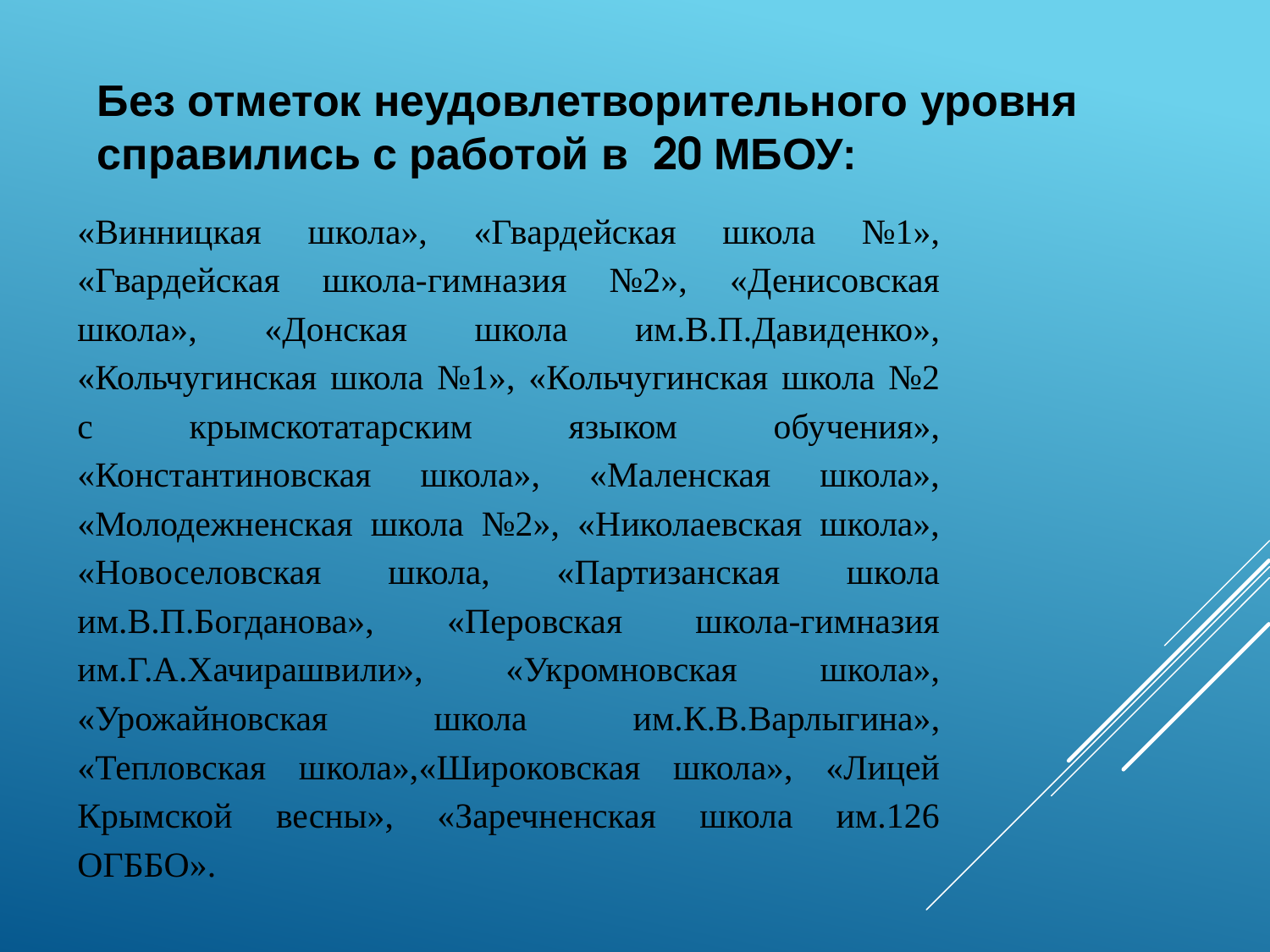

Без отметок неудовлетворительного уровня справились с работой в  20 МБОУ:

«Винницкая школа», «Гвардейская школа №1», «Гвардейская школа-гимназия №2», «Денисовская школа», «Донская школа им.В.П.Давиденко», «Кольчугинская школа №1», «Кольчугинская школа №2 с крымскотатарским языком обучения», «Константиновская школа», «Маленская школа», «Молодежненская школа №2», «Николаевская школа», «Новоселовская школа, «Партизанская школа им.В.П.Богданова», «Перовская школа-гимназия им.Г.А.Хачирашвили», «Укромновская школа», «Урожайновская школа им.К.В.Варлыгина», «Тепловская школа»,«Широковская школа», «Лицей Крымской весны», «Заречненская школа им.126 ОГББО».